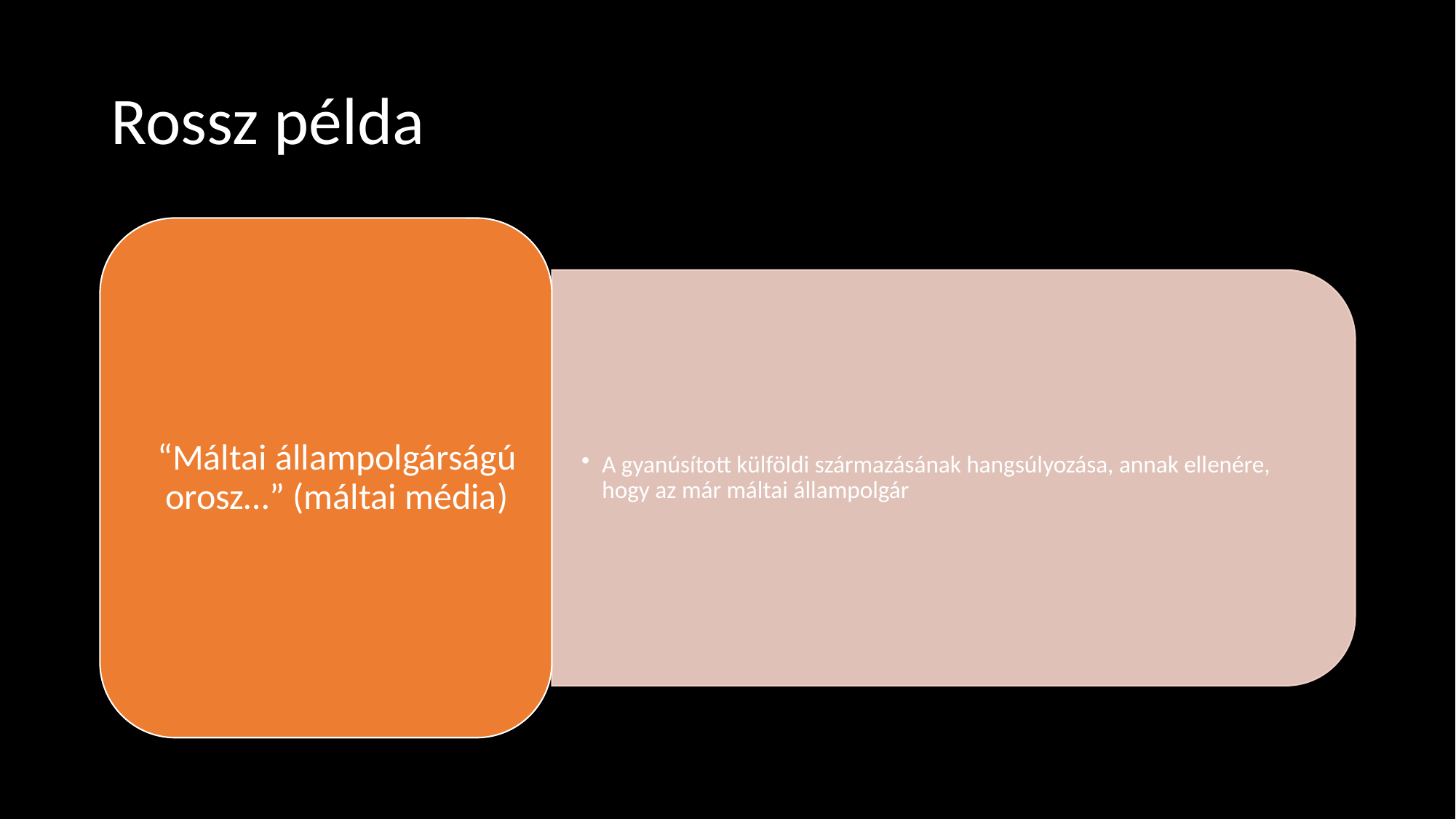

# Rossz példa
A gyanúsított külföldi származásának hangsúlyozása, annak ellenére, hogy az már máltai állampolgár
“Máltai állampolgárságú orosz…” (máltai média)